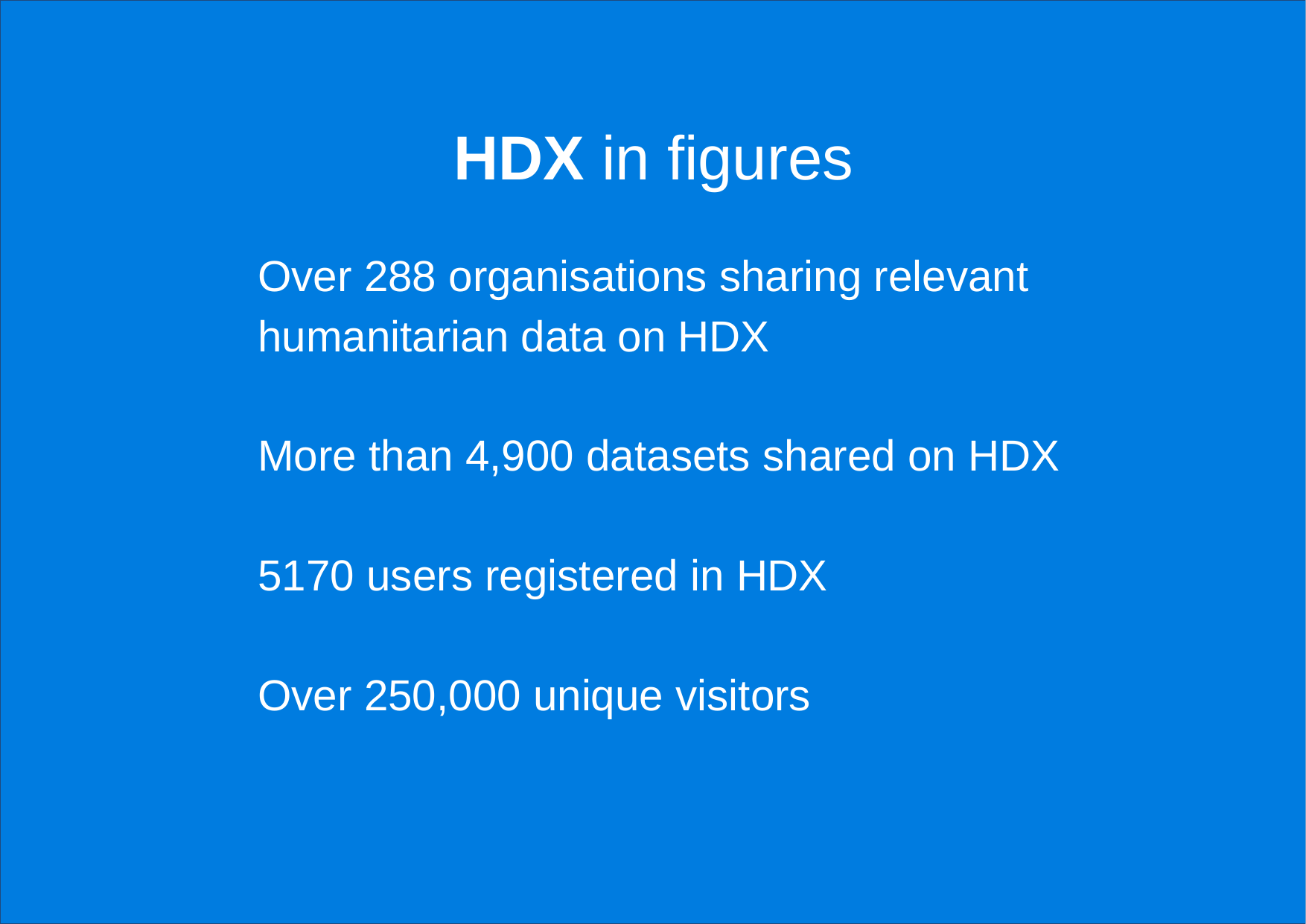

HDX in figures

Over 288 organisations sharing relevant humanitarian data on HDX

More than 4,900 datasets shared on HDX

5170 users registered in HDX

Over 250,000 unique visitors